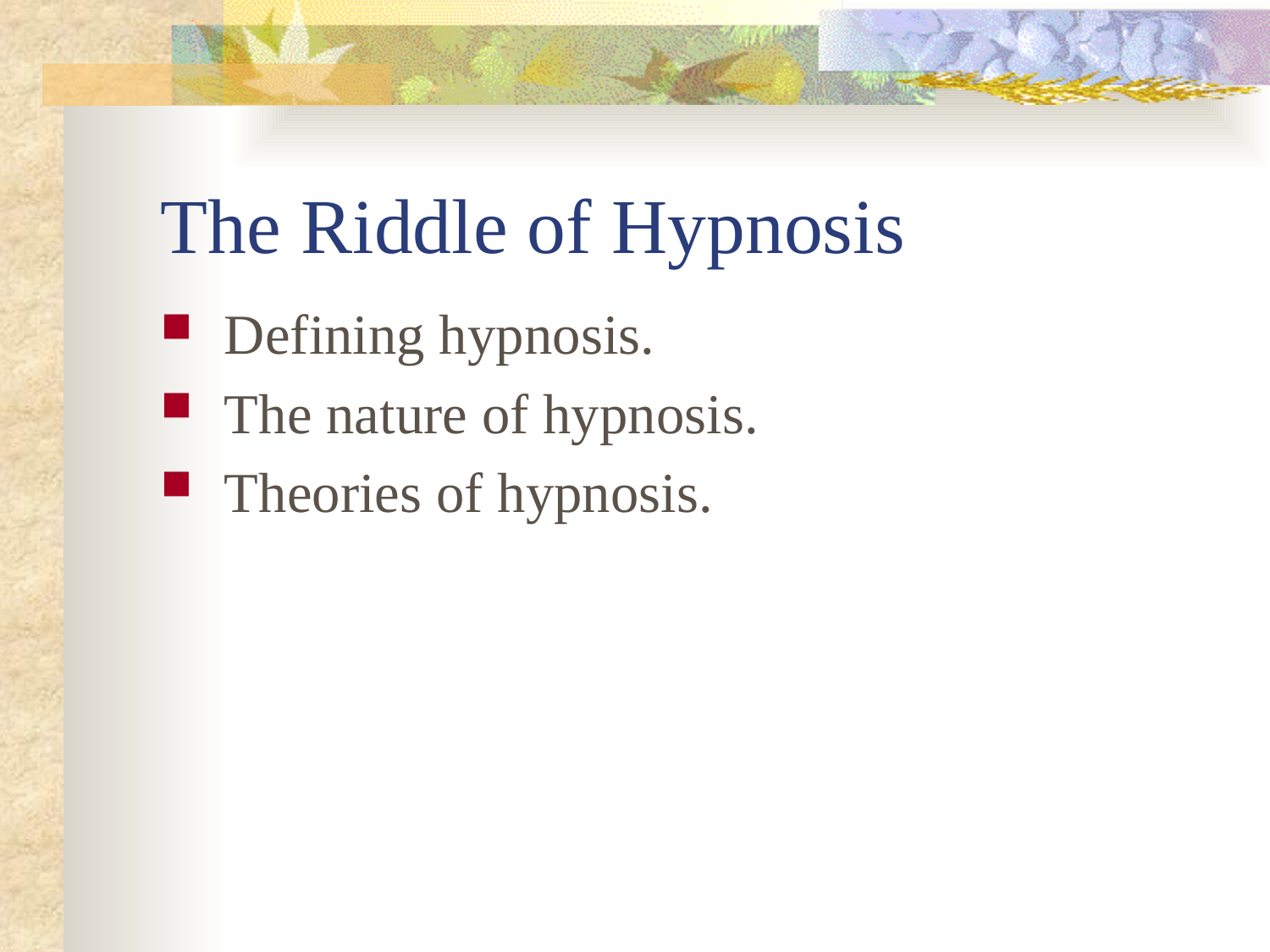

# The Riddle of Hypnosis
Defining hypnosis.
The nature of hypnosis.
Theories of hypnosis.